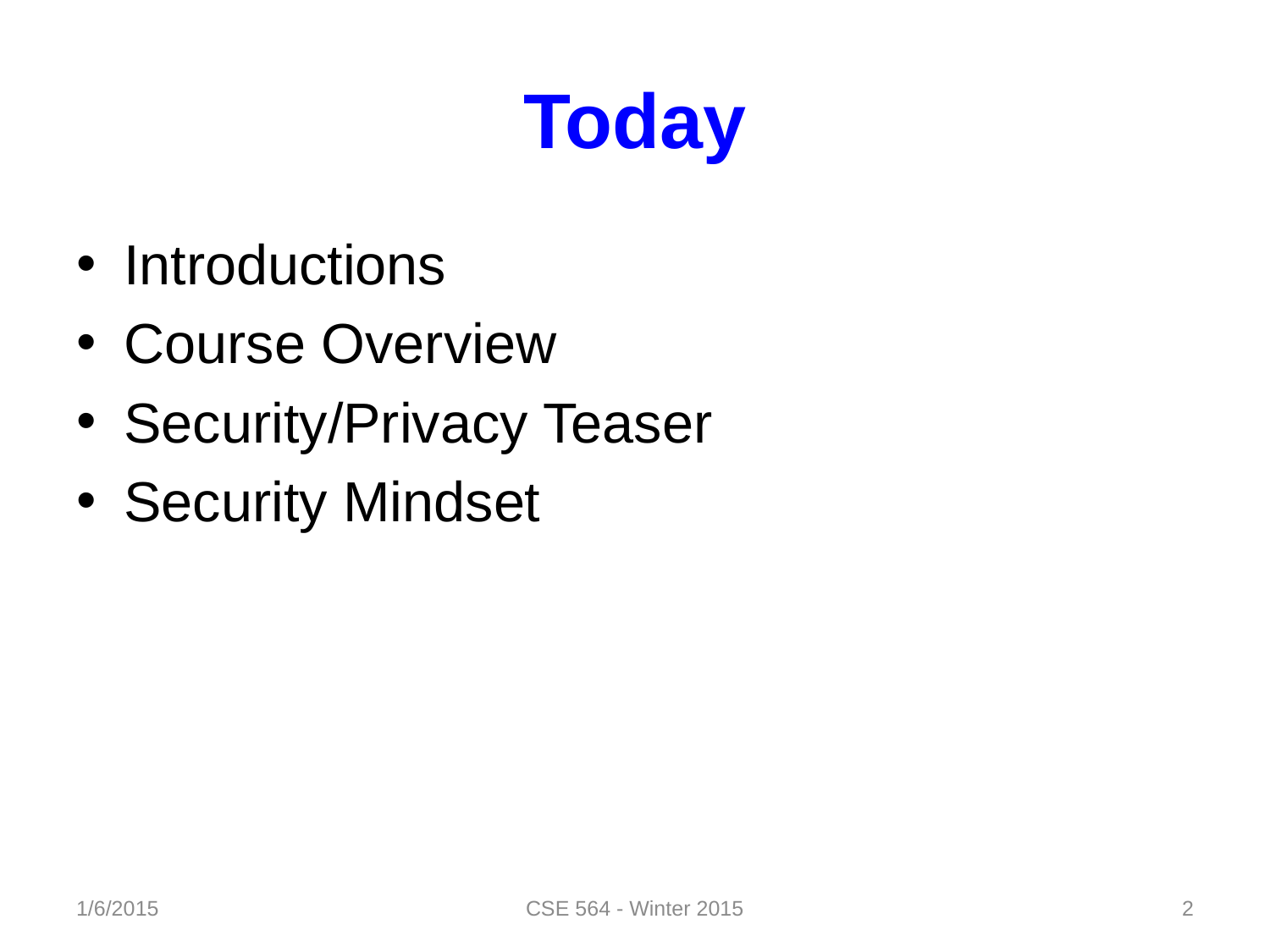

# Today
Introductions
Course Overview
Security/Privacy Teaser
Security Mindset
1/6/2015
CSE 564 - Winter 2015
2